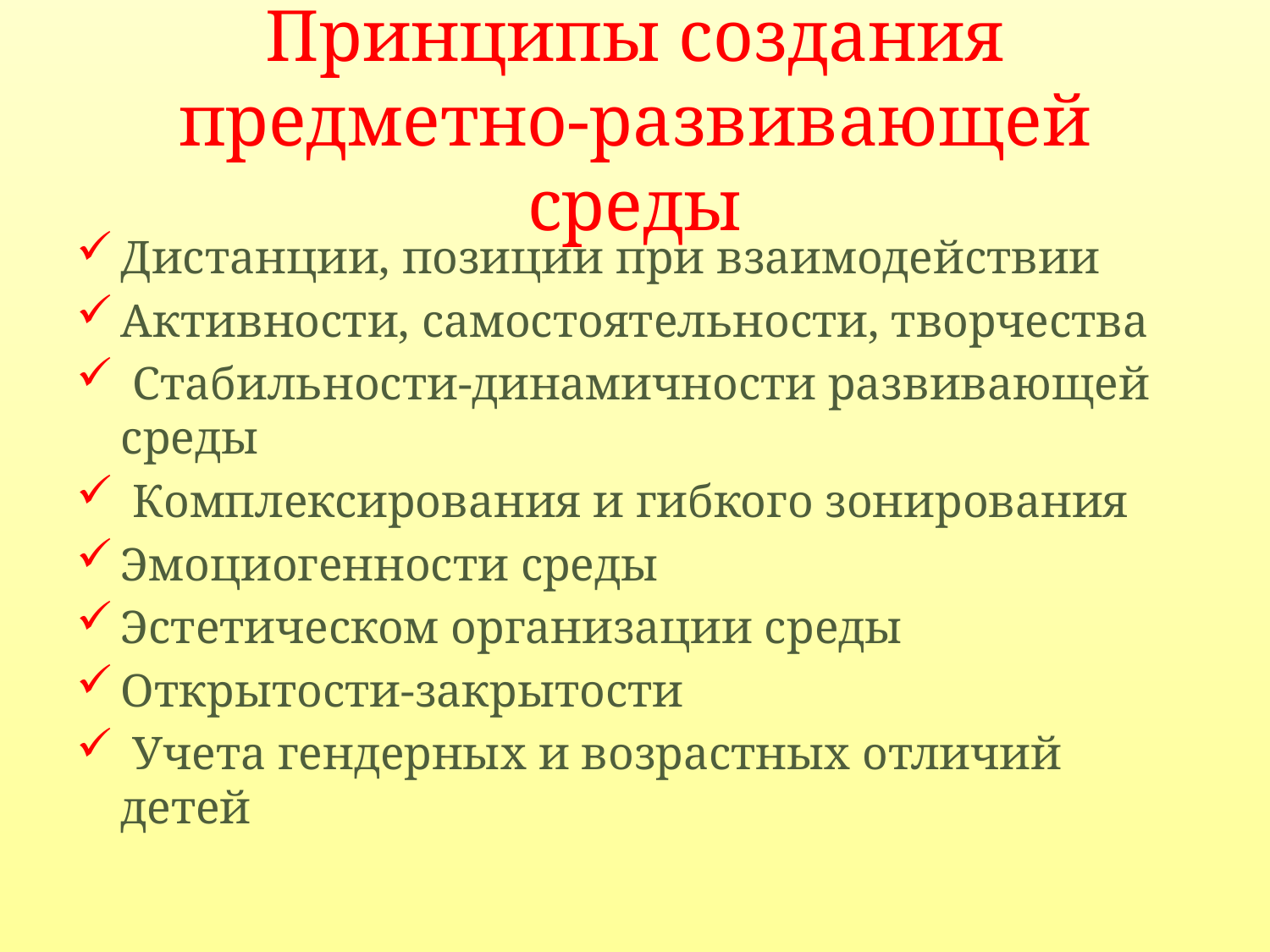

# Принципы создания предметно-развивающей среды
Дистанции, позиции при взаимодействии
Активности, самостоятельности, творчества
 Стабильности-динамичности развивающей среды
 Комплексирования и гибкого зонирования
Эмоциогенности среды
Эстетическом организации среды
Открытости-закрытости
 Учета гендерных и возрастных отличий детей